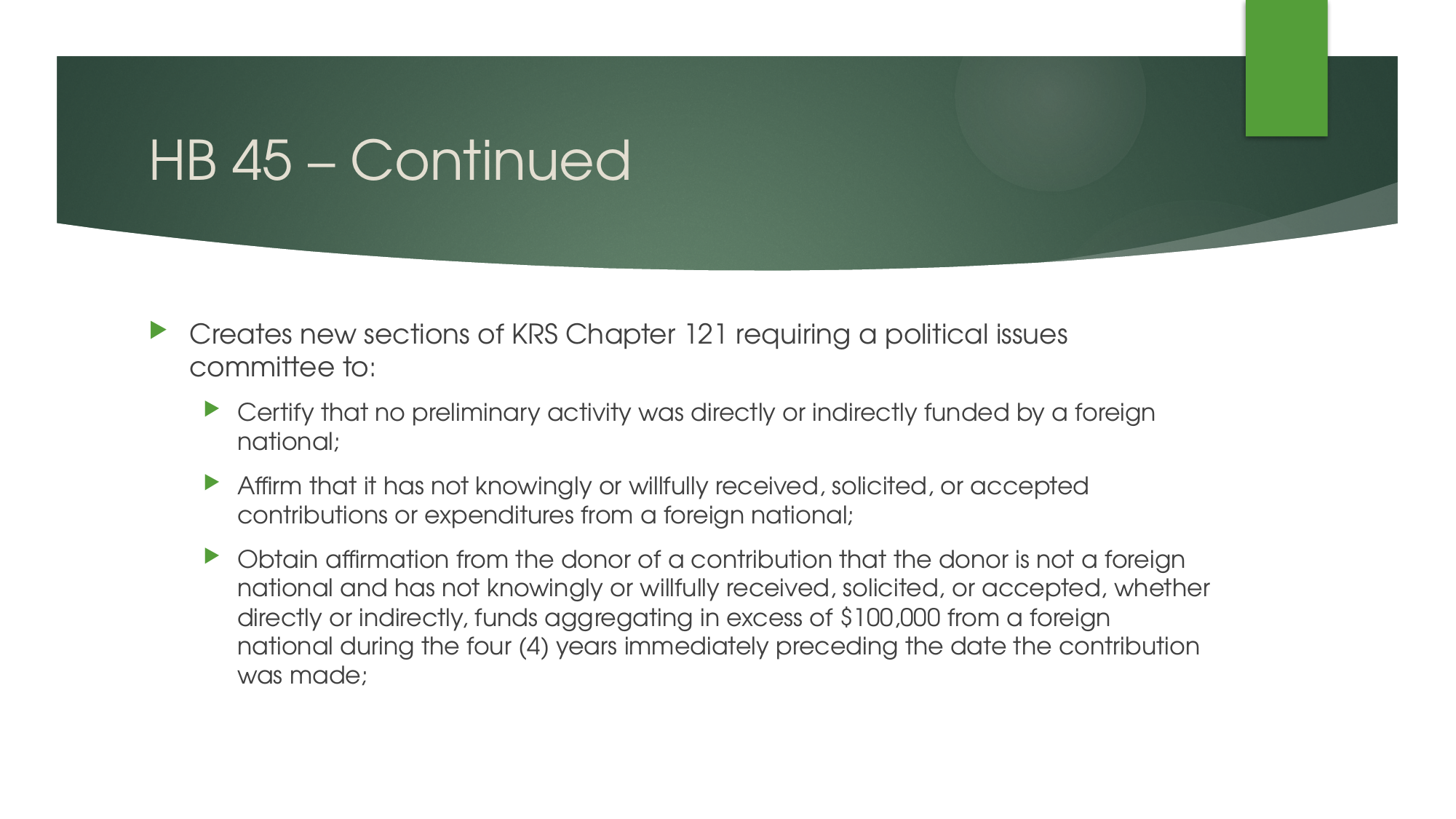

# HB 45 – Continued
Creates new sections of KRS Chapter 121 requiring a political issues committee to:
Certify that no preliminary activity was directly or indirectly funded by a foreign national;
Affirm that it has not knowingly or willfully received, solicited, or accepted contributions or expenditures from a foreign national;
Obtain affirmation from the donor of a contribution that the donor is not a foreign national and has not knowingly or willfully received, solicited, or accepted, whether directly or indirectly, funds aggregating in excess of $100,000 from a foreign national during the four (4) years immediately preceding the date the contribution was made;